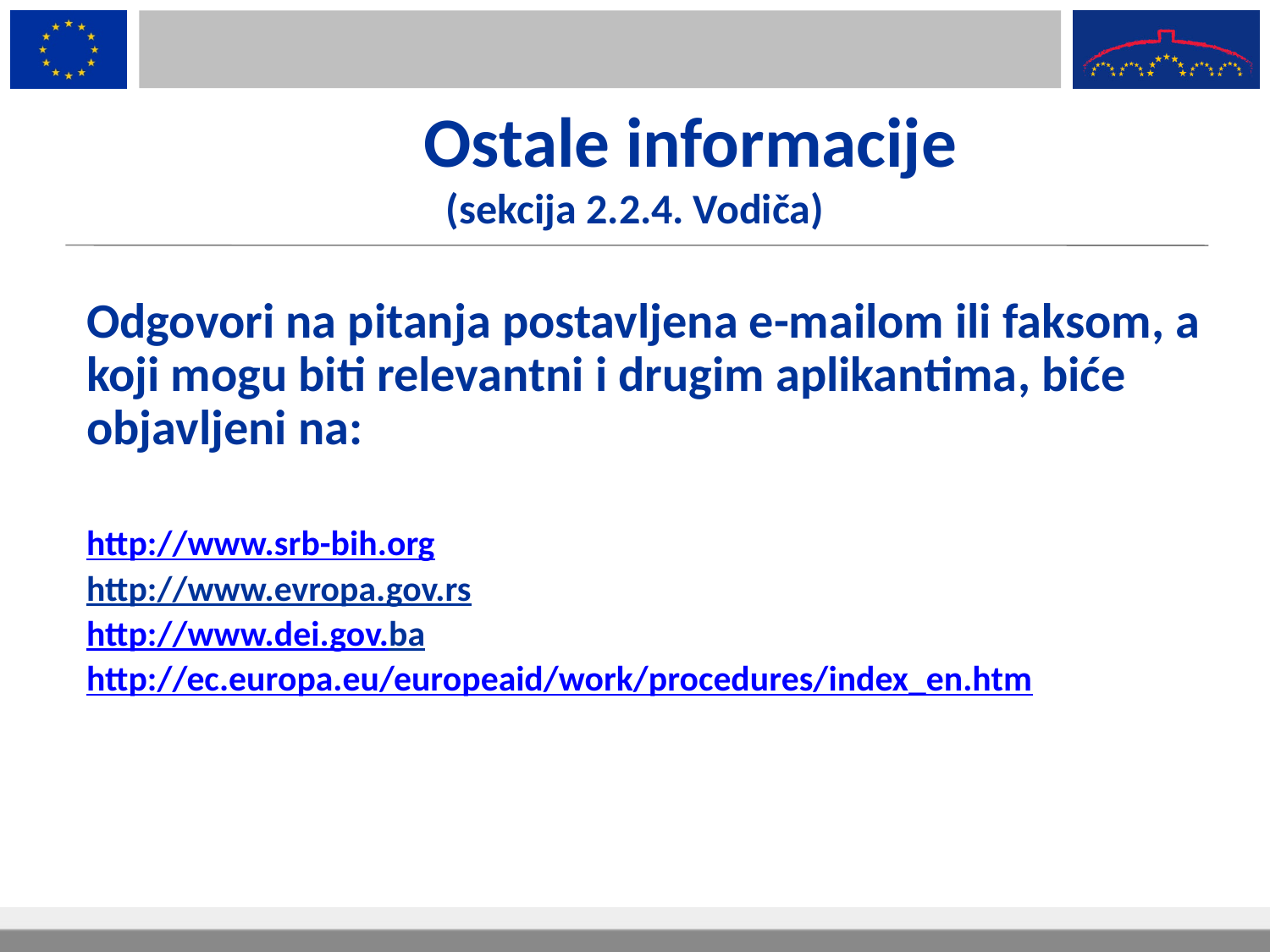

# Ostale informacije (sekcija 2.2.4. Vodiča)
Odgovori na pitanja postavljena e-mailom ili faksom, a koji mogu biti relevantni i drugim aplikantima, biće objavljeni na:

http://www.srb-bih.org
http://www.evropa.gov.rs
http://www.dei.gov.ba
http://ec.europa.eu/europeaid/work/procedures/index_en.htm